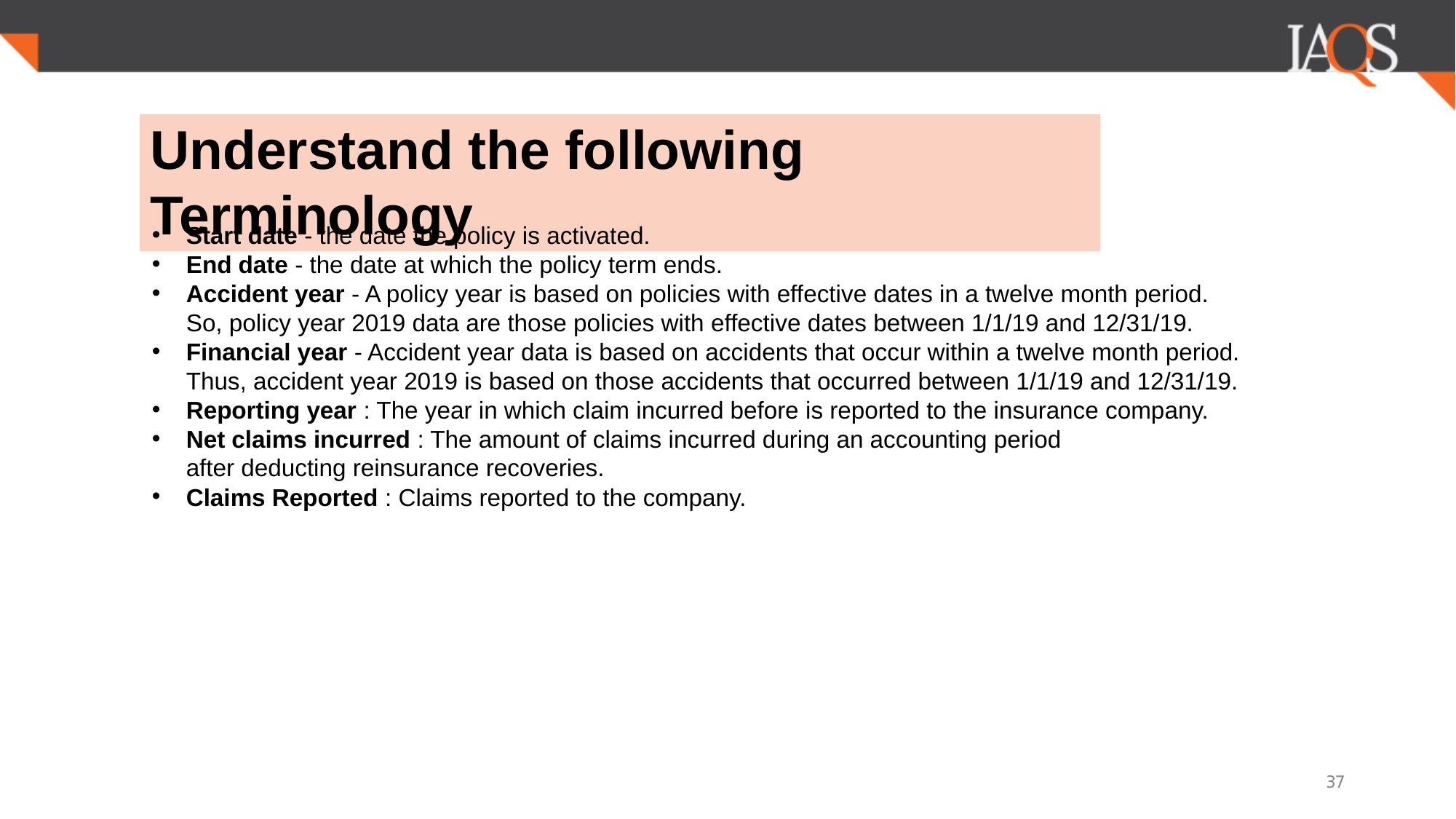

# Understand the following Terminology
Start date - the date the policy is activated.
End date - the date at which the policy term ends.
Accident year - A policy year is based on policies with effective dates in a twelve month period. So, policy year 2019 data are those policies with effective dates between 1/1/19 and 12/31/19.
Financial year - Accident year data is based on accidents that occur within a twelve month period. Thus, accident year 2019 is based on those accidents that occurred between 1/1/19 and 12/31/19.
Reporting year : The year in which claim incurred before is reported to the insurance company.
Net claims incurred : The amount of claims incurred during an accounting period
after deducting reinsurance recoveries.
Claims Reported : Claims reported to the company.
37